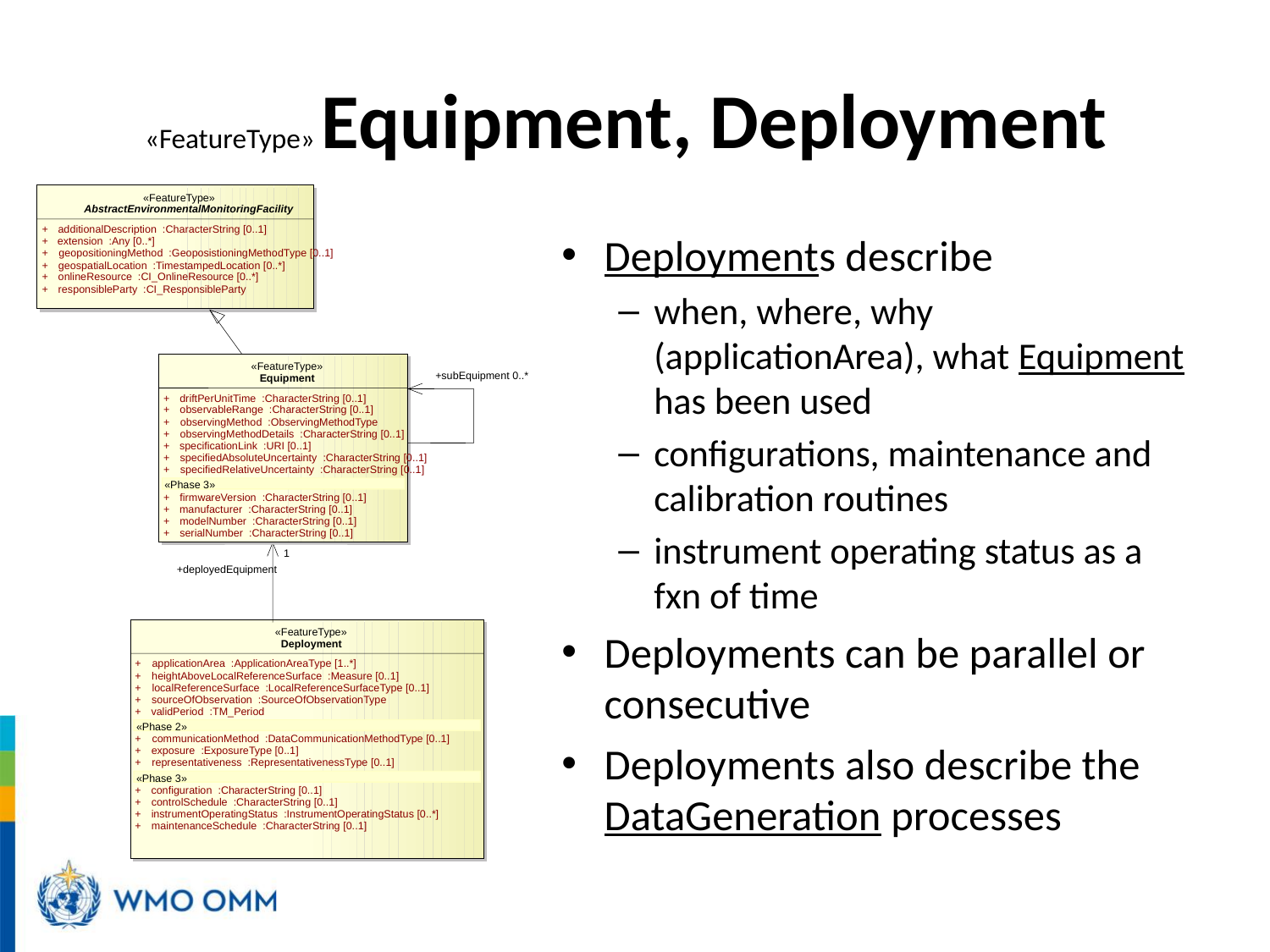

# «FeatureType» Equipment, Deployment

«FeatureType»
AbstractEnvironmentalMonitoringFacility

+
additionalDescription  :CharacterString [0..1]
+
extension  :Any [0..*]
+
geopositioningMethod  :GeoposistioningMethodType [0..1]
+
geospatialLocation  :TimestampedLocation [0..*]
+
onlineResource  :CI_OnlineResource [0..*]
+
responsibleParty  :CI_ResponsibleParty

«FeatureType»
+subEquipment 0..*
Equipment

+
driftPerUnitTime  :CharacterString [0..1]
+
observableRange  :CharacterString [0..1]
+
observingMethod  :ObservingMethodType
+
observingMethodDetails  :CharacterString [0..1]
+
specificationLink  :URI [0..1]

+
specifiedAbsoluteUncertainty  :CharacterString [0..1]
+
specifiedRelativeUncertainty  :CharacterString [0..1]

«Phase 3»
+
firmwareVersion  :CharacterString [0..1]
+
manufacturer  :CharacterString [0..1]
+
modelNumber  :CharacterString [0..1]
+
serialNumber  :CharacterString [0..1]

1
+deployedEquipment

«FeatureType»
Deployment

+
applicationArea  :ApplicationAreaType [1..*]
+
heightAboveLocalReferenceSurface  :Measure [0..1]
+
localReferenceSurface  :LocalReferenceSurfaceType [0..1]
+
sourceOfObservation  :SourceOfObservationType
+
validPeriod  :TM_Period

«Phase 2»
+
communicationMethod  :DataCommunicationMethodType [0..1]
+
exposure  :ExposureType [0..1]
+
representativeness  :RepresentativenessType [0..1]

«Phase 3»
+
configuration  :CharacterString [0..1]
+
controlSchedule  :CharacterString [0..1]
+
instrumentOperatingStatus  :InstrumentOperatingStatus [0..*]
+
maintenanceSchedule  :CharacterString [0..1]
Deployments describe
when, where, why (applicationArea), what Equipment has been used
configurations, maintenance and calibration routines
instrument operating status as a fxn of time
Deployments can be parallel or consecutive
Deployments also describe the DataGeneration processes